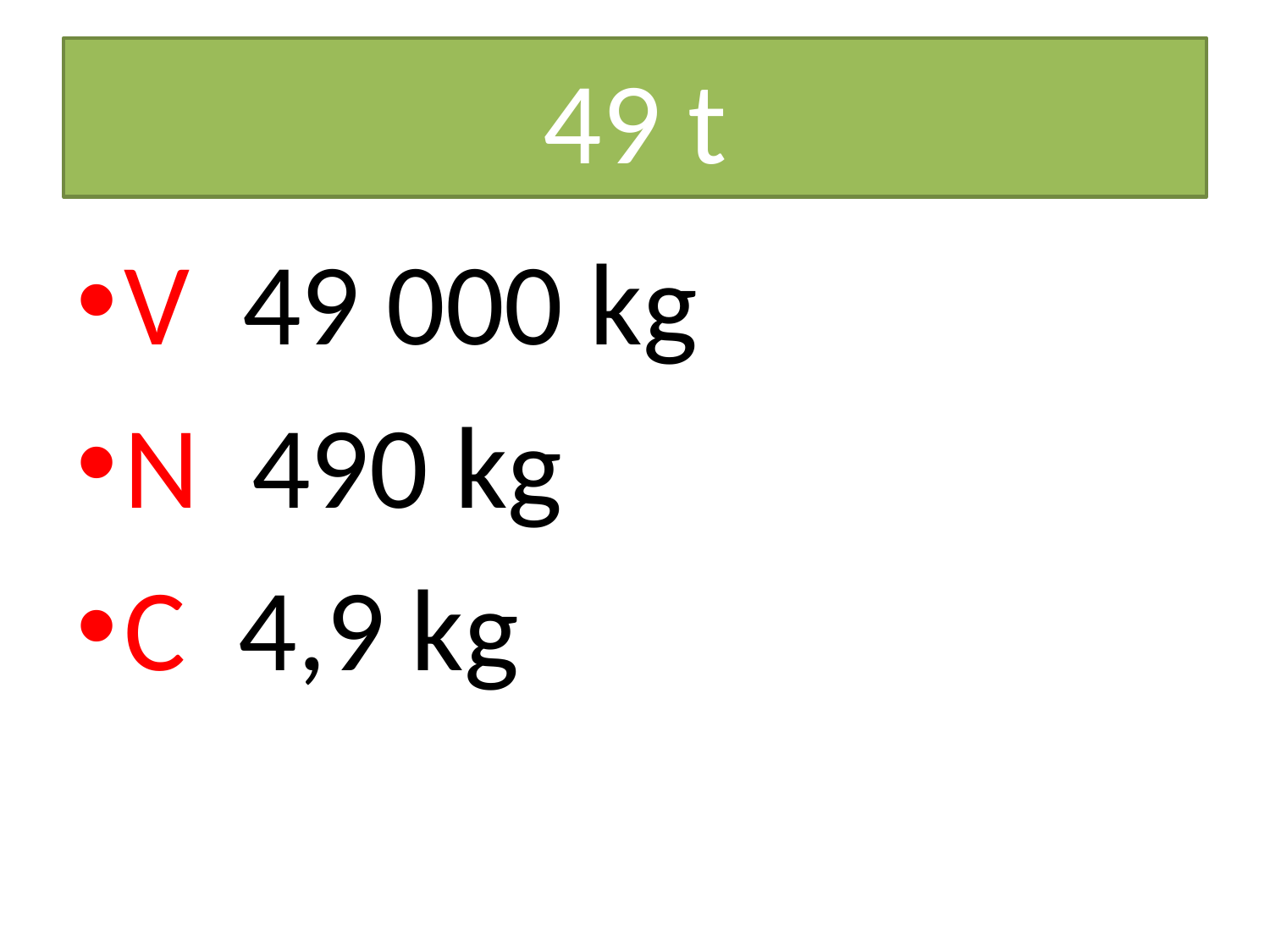

# 49 t
V  49 000 kg
N  490 kg
C  4,9 kg